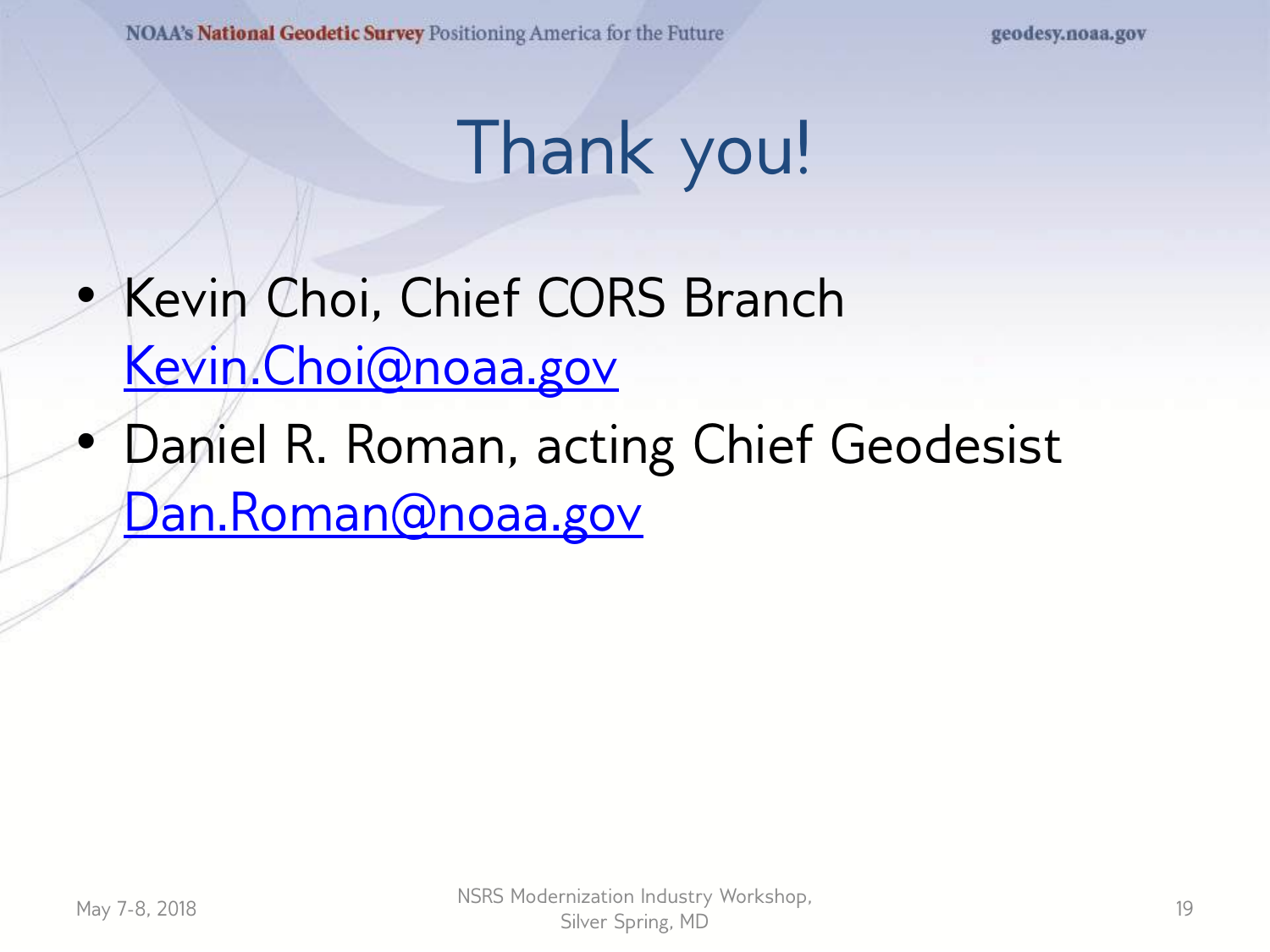

# Thank you!
Kevin Choi, Chief CORS Branch Kevin.Choi@noaa.gov
Daniel R. Roman, acting Chief Geodesist Dan.Roman@noaa.gov

May 7-8, 2018
NSRS Modernization Industry Workshop, Silver Spring, MD
19